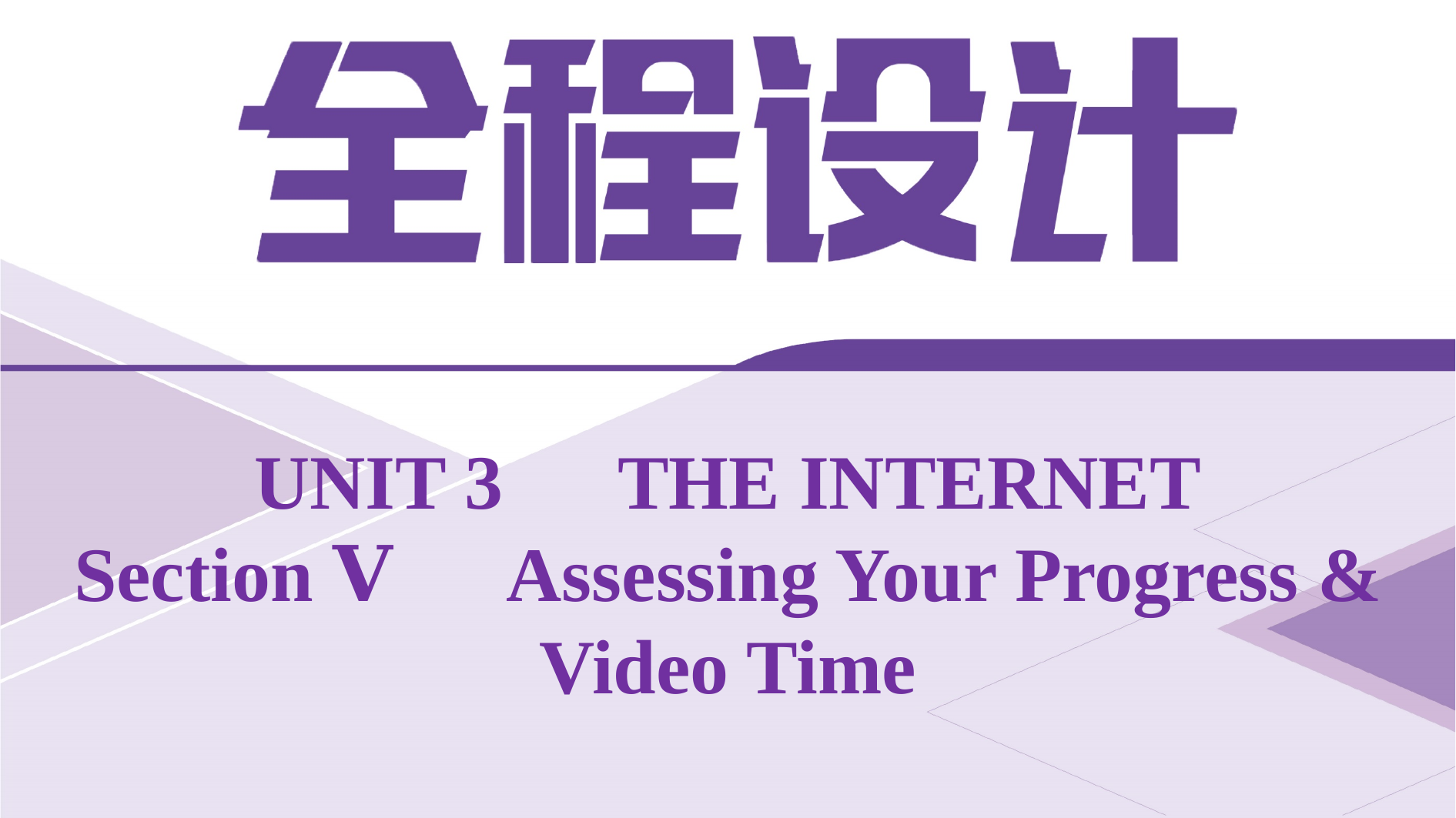

UNIT 3　THE INTERNET
Section Ⅴ　Assessing Your Progress & Video Time